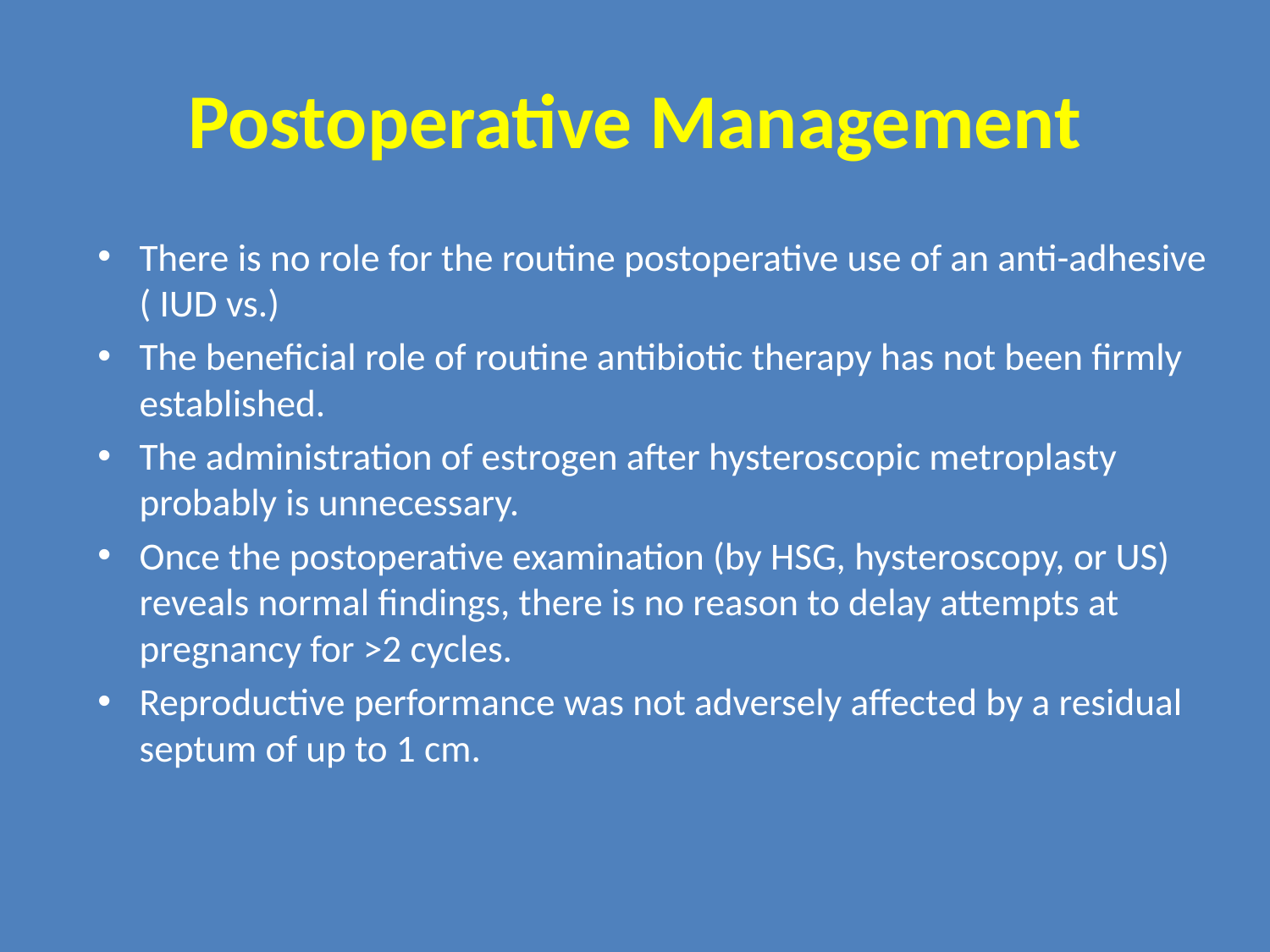

# Postoperative Management
There is no role for the routine postoperative use of an anti-adhesive ( IUD vs.)
The beneficial role of routine antibiotic therapy has not been firmly established.
The administration of estrogen after hysteroscopic metroplasty probably is unnecessary.
Once the postoperative examination (by HSG, hysteroscopy, or US) reveals normal findings, there is no reason to delay attempts at pregnancy for >2 cycles.
Reproductive performance was not adversely affected by a residual septum of up to 1 cm.